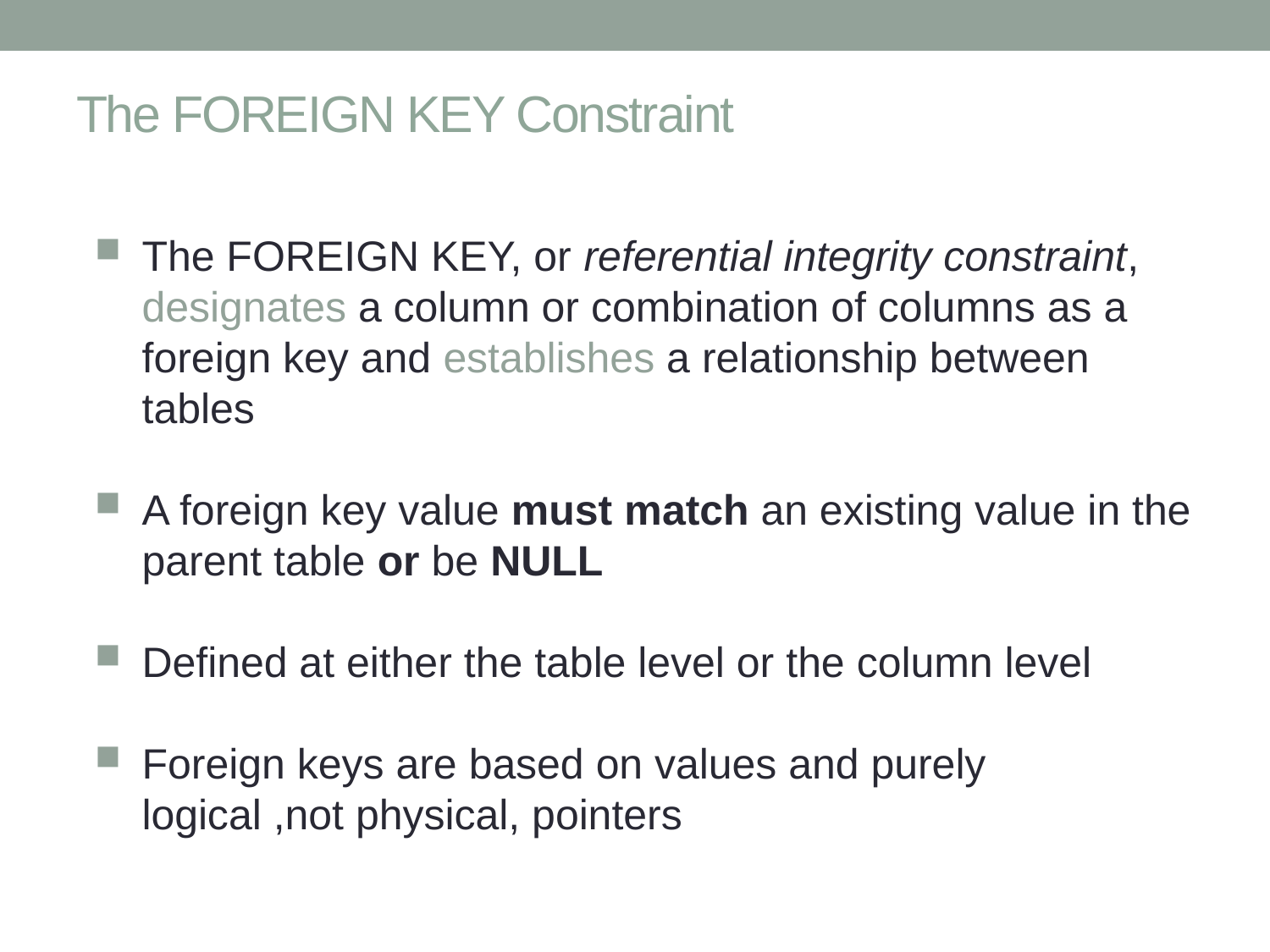

# The FOREIGN KEY Constraint
The FOREIGN KEY, or referential integrity constraint, designates a column or combination of columns as a foreign key and establishes a relationship between tables

A foreign key value must match an existing value in the parent table or be NULL

Defined at either the table level or the column level

Foreign keys are based on values and purely logical ,not physical, pointers